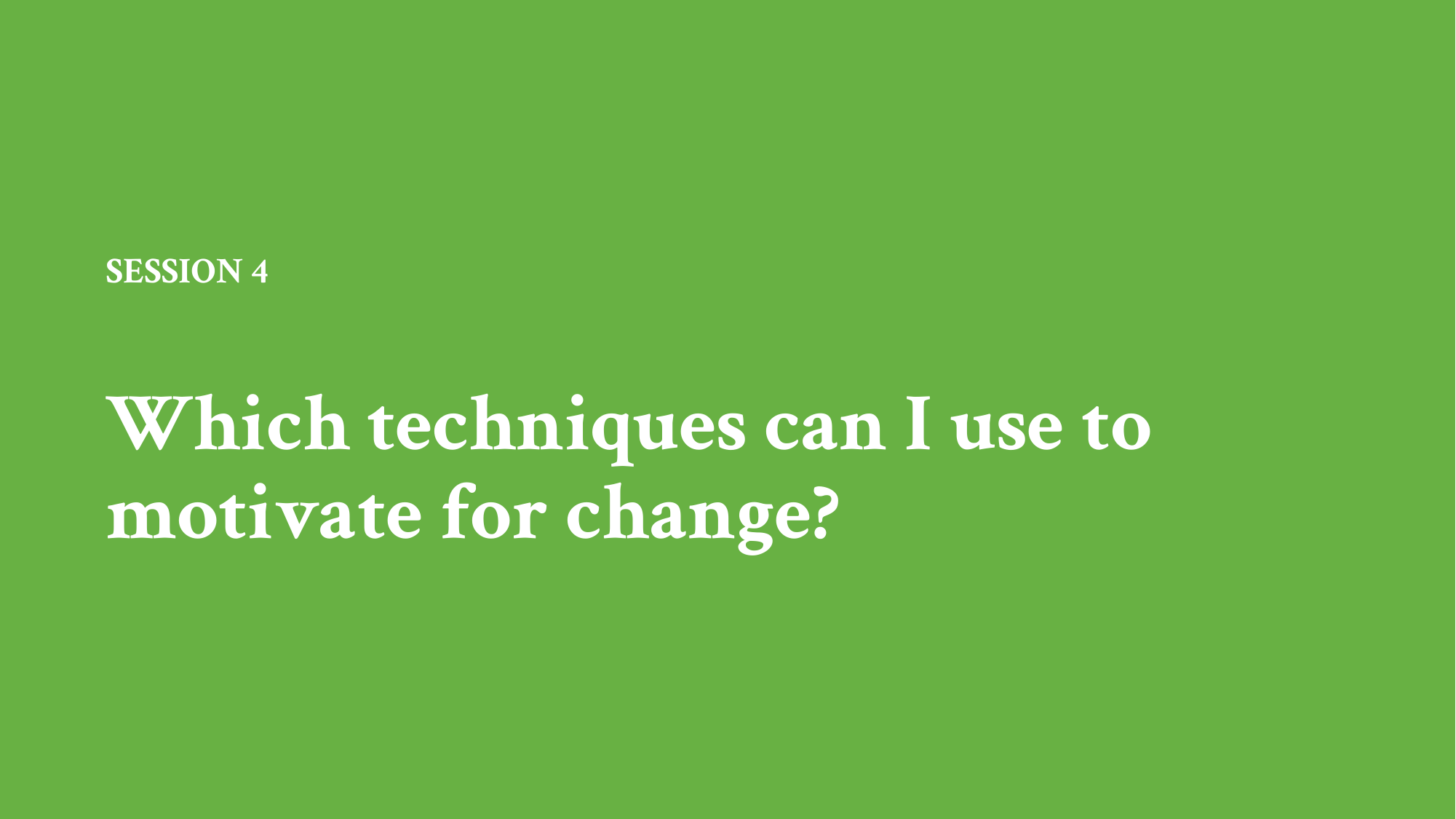

# SESSION 4 Which techniques can I use to motivate for change?